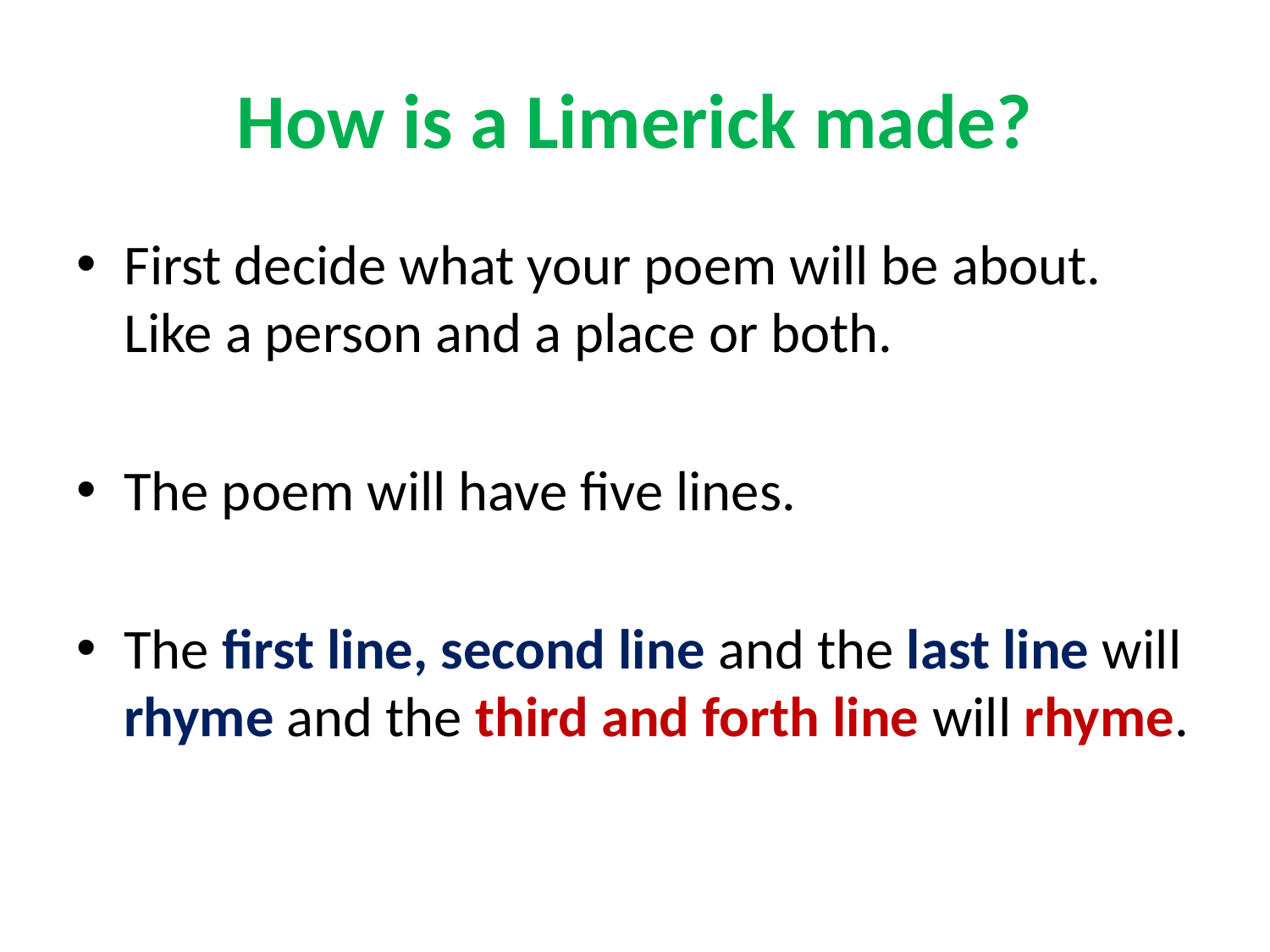

# How is a Limerick made?
First decide what your poem will be about. Like a person and a place or both.

The poem will have five lines.

The first line, second line and the last line will rhyme and the third and forth line will rhyme.